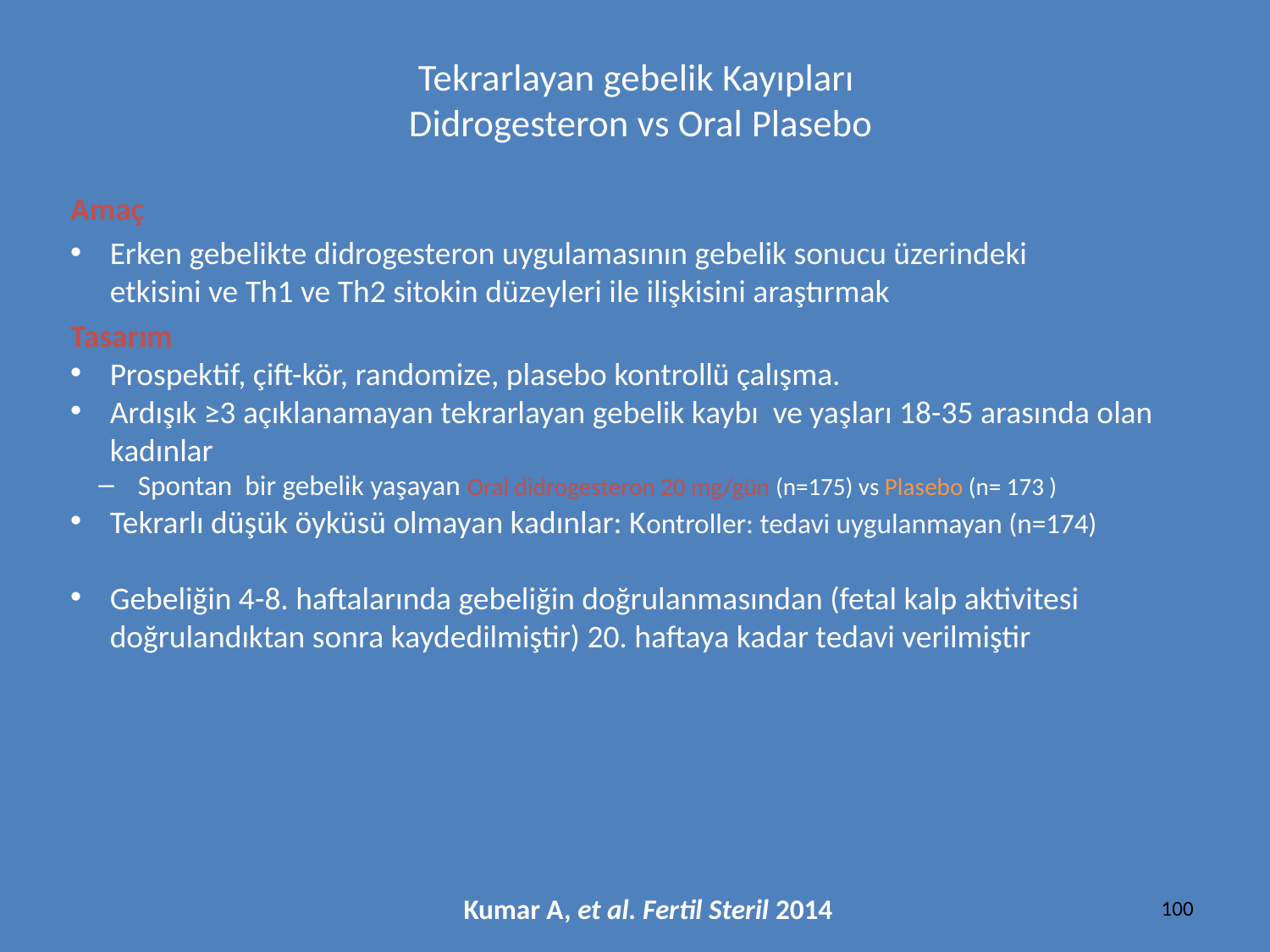

# Tekrarlayan gebelik Kayıpları Didrogesteron vs Oral Plasebo
Amaç
Erken gebelikte didrogesteron uygulamasının gebelik sonucu üzerindeki
etkisini ve Th1 ve Th2 sitokin düzeyleri ile ilişkisini araştırmak
Tasarım
Prospektif, çift-kör, randomize, plasebo kontrollü çalışma.
Ardışık ≥3 açıklanamayan tekrarlayan gebelik kaybı  ve yaşları 18-35 arasında olan kadınlar
Spontan  bir gebelik yaşayan Oral didrogesteron 20 mg/gün (n=175) vs Plasebo (n= 173 )
Tekrarlı düşük öyküsü olmayan kadınlar: Kontroller: tedavi uygulanmayan (n=174)

Gebeliğin 4-8. haftalarında gebeliğin doğrulanmasından (fetal kalp aktivitesi doğrulandıktan sonra kaydedilmiştir) 20. haftaya kadar tedavi verilmiştir

Kumar A, et al. Fertil Steril 2014
100